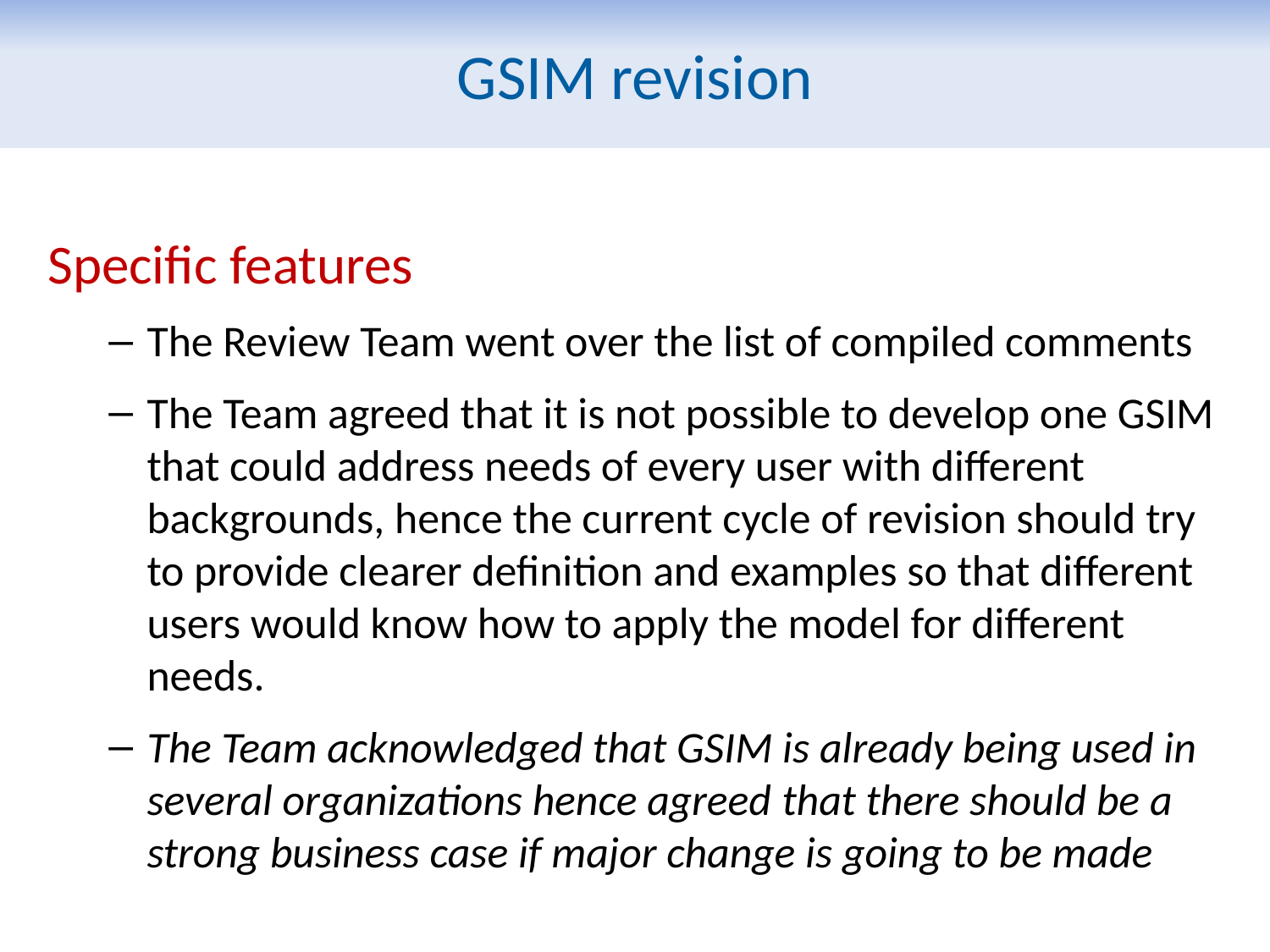

GSIM revision

Specific features
The Review Team went over the list of compiled comments
The Team agreed that it is not possible to develop one GSIM that could address needs of every user with different backgrounds, hence the current cycle of revision should try to provide clearer definition and examples so that different users would know how to apply the model for different needs.
The Team acknowledged that GSIM is already being used in several organizations hence agreed that there should be a strong business case if major change is going to be made